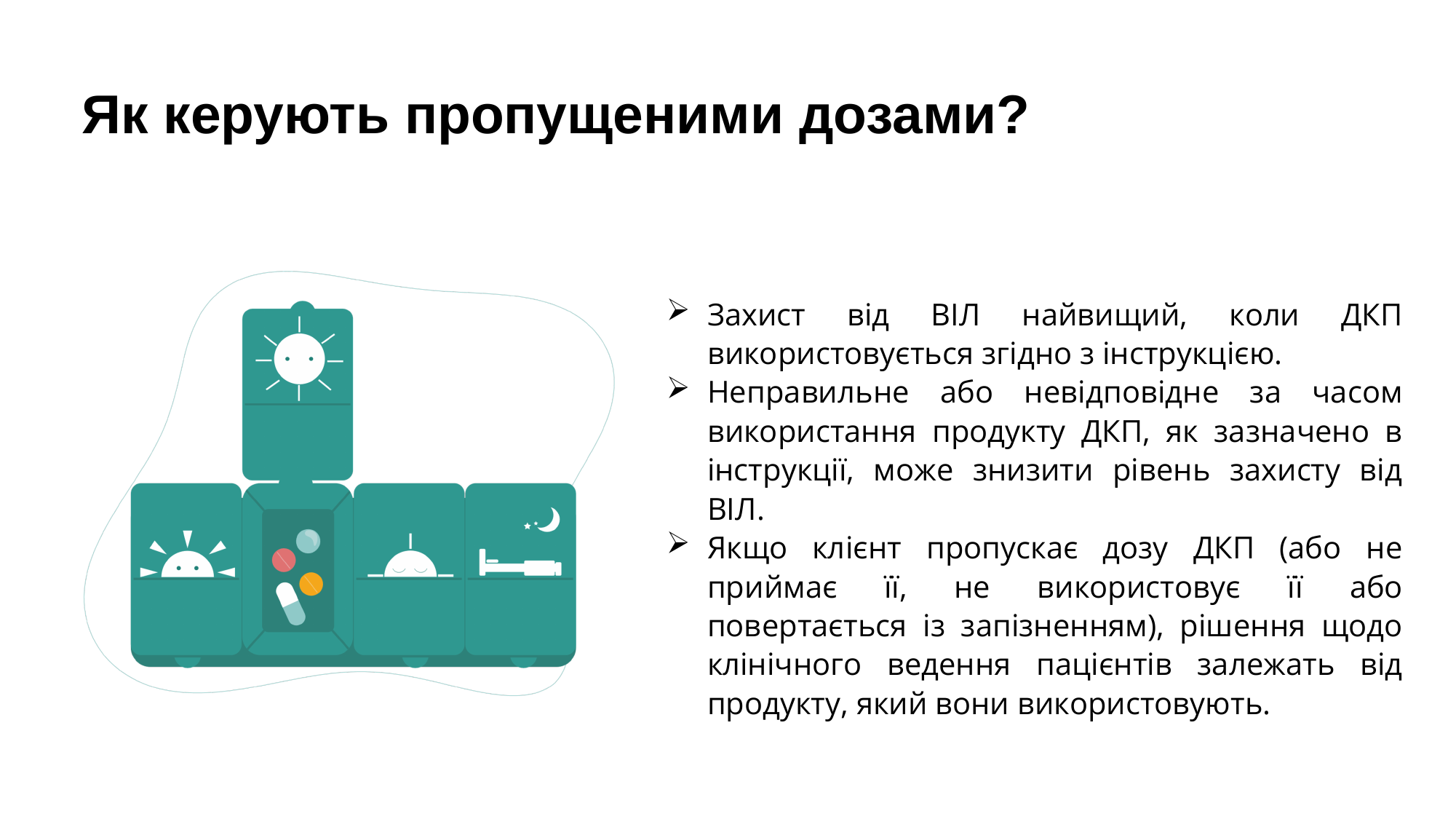

Як керують пропущеними дозами?

Захист від ВІЛ найвищий, коли ДКП використовується згідно з інструкцією.
Неправильне або невідповідне за часом використання продукту ДКП, як зазначено в інструкції, може знизити рівень захисту від ВІЛ.
Якщо клієнт пропускає дозу ДКП (або не приймає її, не використовує її або повертається із запізненням), рішення щодо клінічного ведення пацієнтів залежать від продукту, який вони використовують.